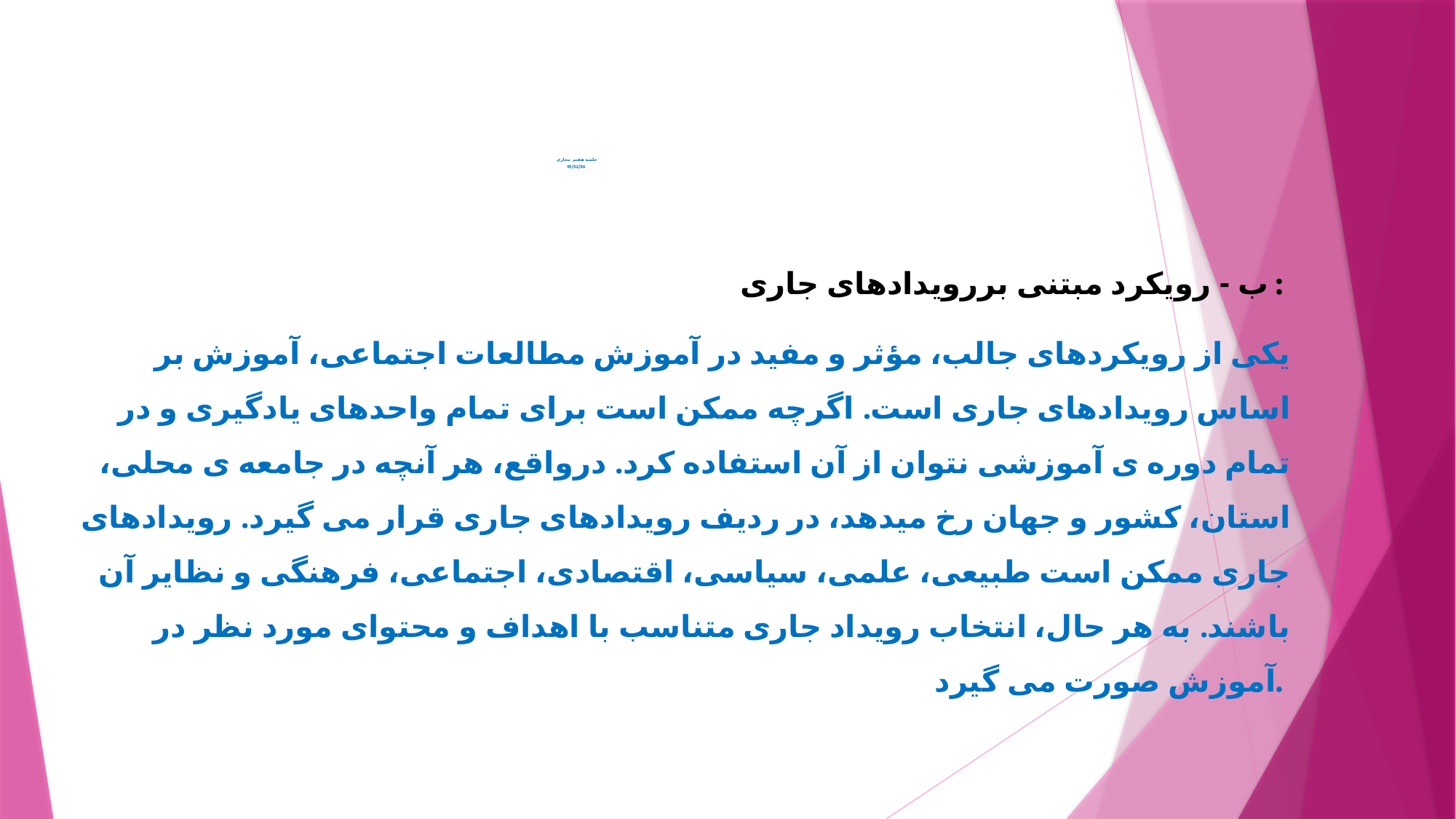

# جلسه هفتم  مجازی 99/02/06
ب - رويکرد مبتنی بررويدادهای جاری :
يکی از رويکردهای جالب، مؤثر و مفيد در آموزش مطالعات اجتماعی، آموزش بر اساس رويدادهای جاری است. اگرچه ممکن است برای تمام واحدهای يادگيری و در تمام دوره ی آموزشی نتوان از آن استفاده کرد. درواقع، هر آنچه در جامعه ی محلی، استان، کشور و جهان رخ میدهد، در رديف رويدادهای جاری قرار می گيرد. رويدادهای جاری ممکن است طبيعی، علمی، سياسی، اقتصادی، اجتماعی، فرهنگی و نظاير آن باشند. به هر حال، انتخاب رويداد جاری متناسب با اهداف و محتوای مورد نظر در آموزش صورت می گيرد.